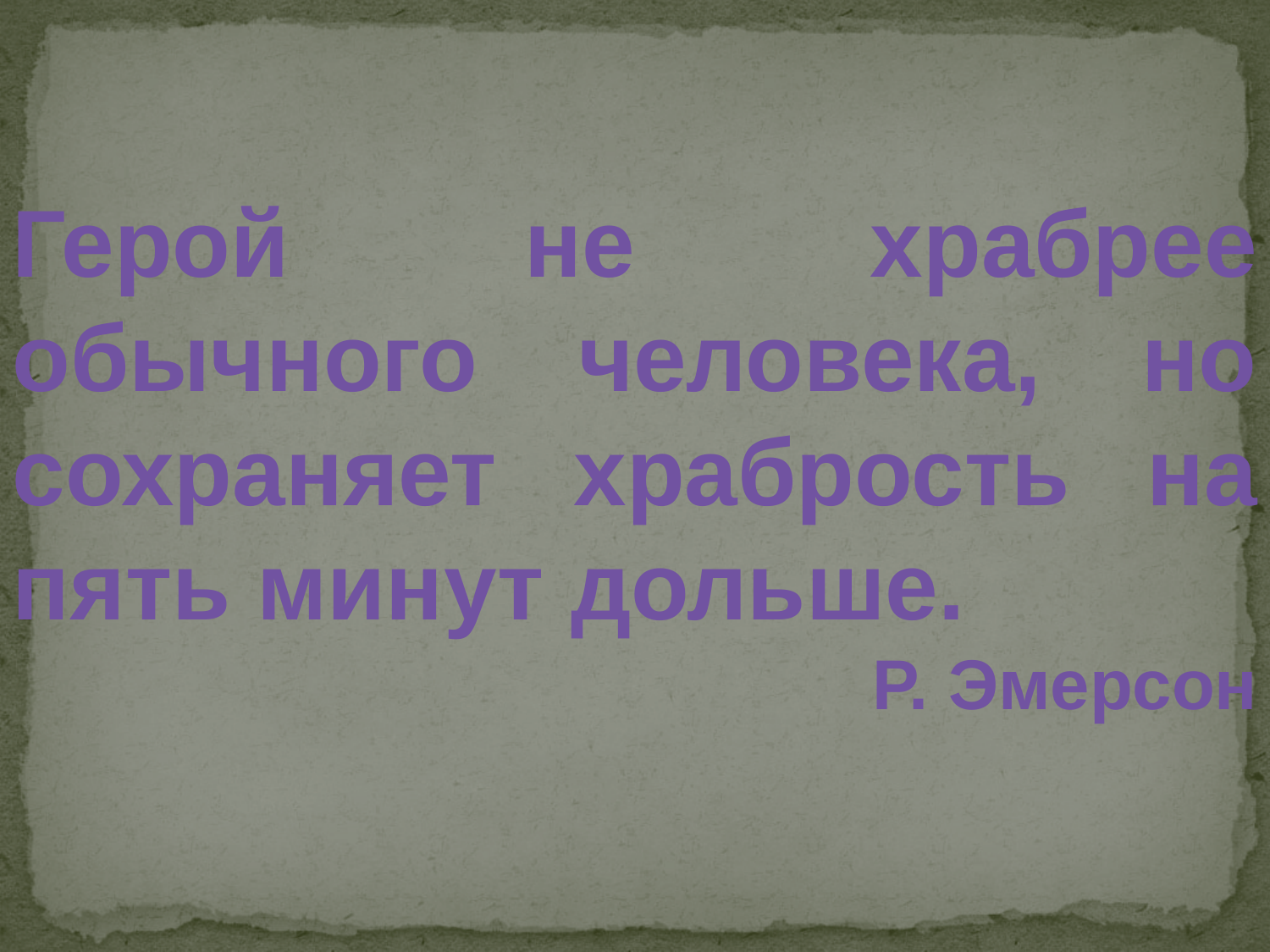

Герой не храбрее обычного человека, но сохраняет храбрость на пять минут дольше.
Р. Эмерсон